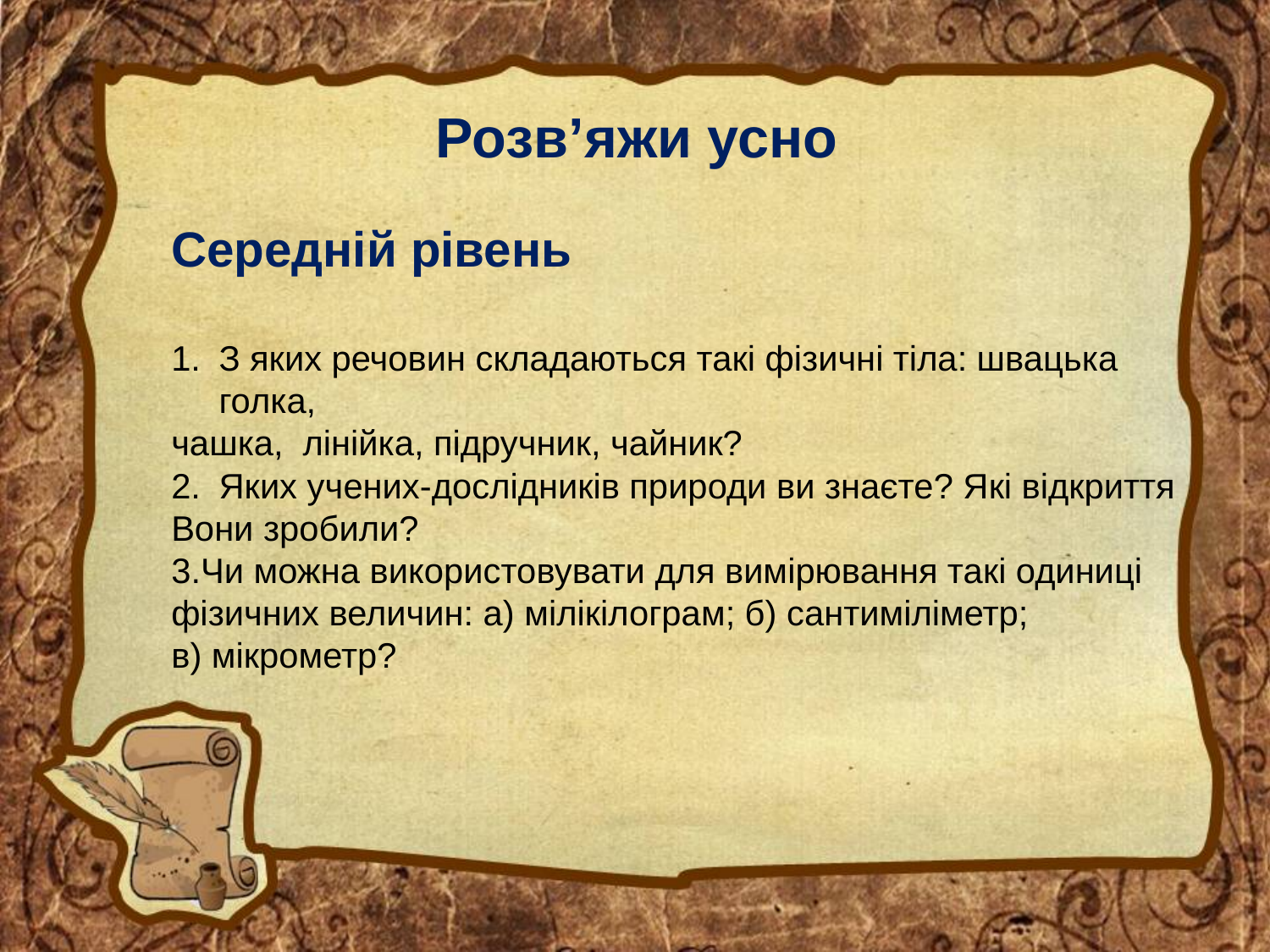

Розв’яжи усно
Середній рівень

З яких речовин складаються такі фізичні тіла: швацька голка,
чашка,  лінійка, підручник, чайник?
Яких учених-дослідників природи ви знаєте? Які відкриття
Вони зробили?
3.Чи можна використовувати для вимірювання такі одиниці
фізичних величин: а) мілікілограм; б) сантиміліметр;
в) мікрометр?